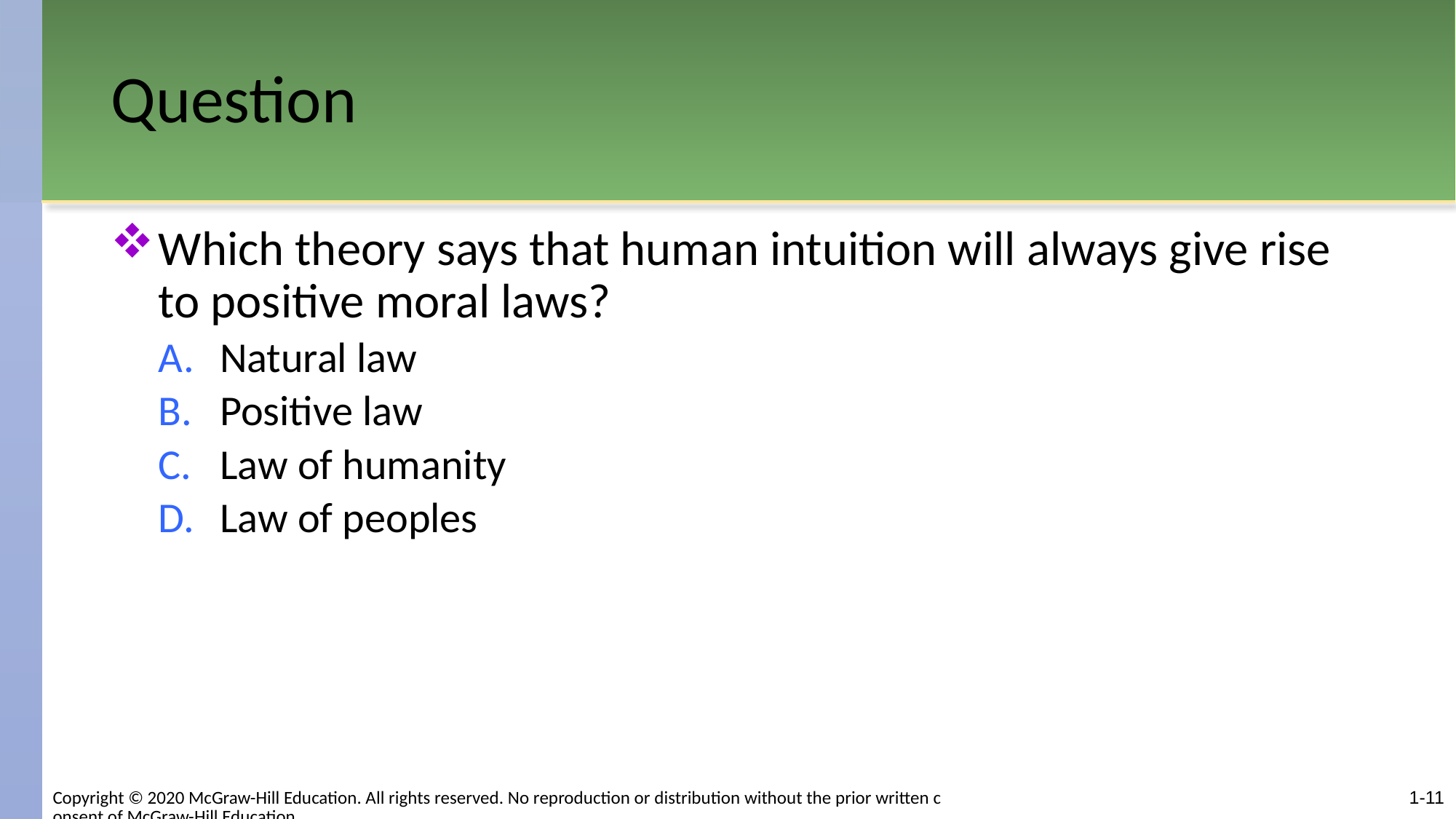

# Question
Which theory says that human intuition will always give rise to positive moral laws?
Natural law
Positive law
Law of humanity
Law of peoples
1-11
Copyright © 2020 McGraw-Hill Education. All rights reserved. No reproduction or distribution without the prior written consent of McGraw-Hill Education.